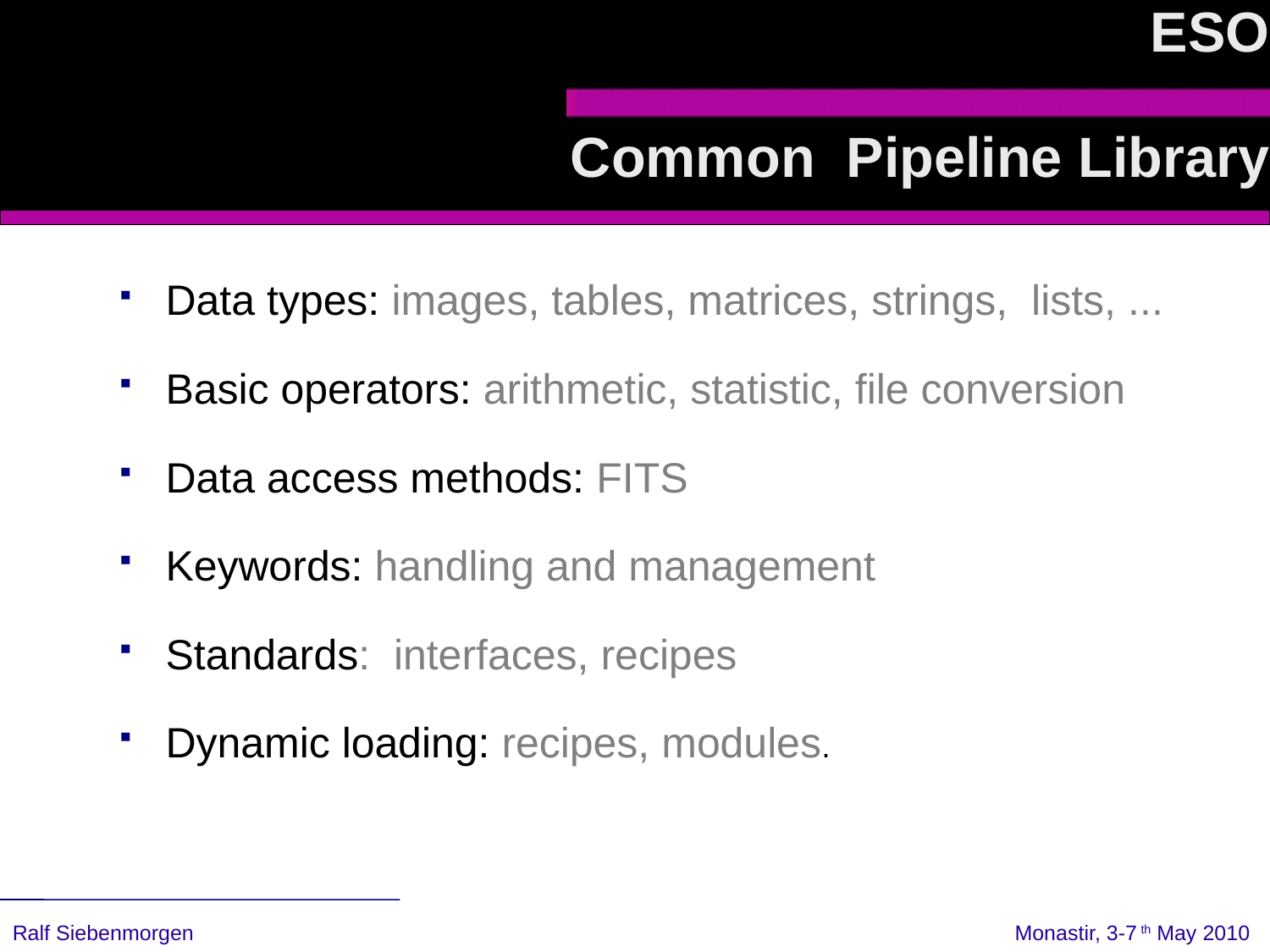

ESO
Common  Pipeline Library
Data types: images, tables, matrices, strings,  lists, ...
Basic operators: arithmetic, statistic, file conversion
Data access methods: FITS
Keywords: handling and management
Standards:  interfaces, recipes
Dynamic loading: recipes, modules.